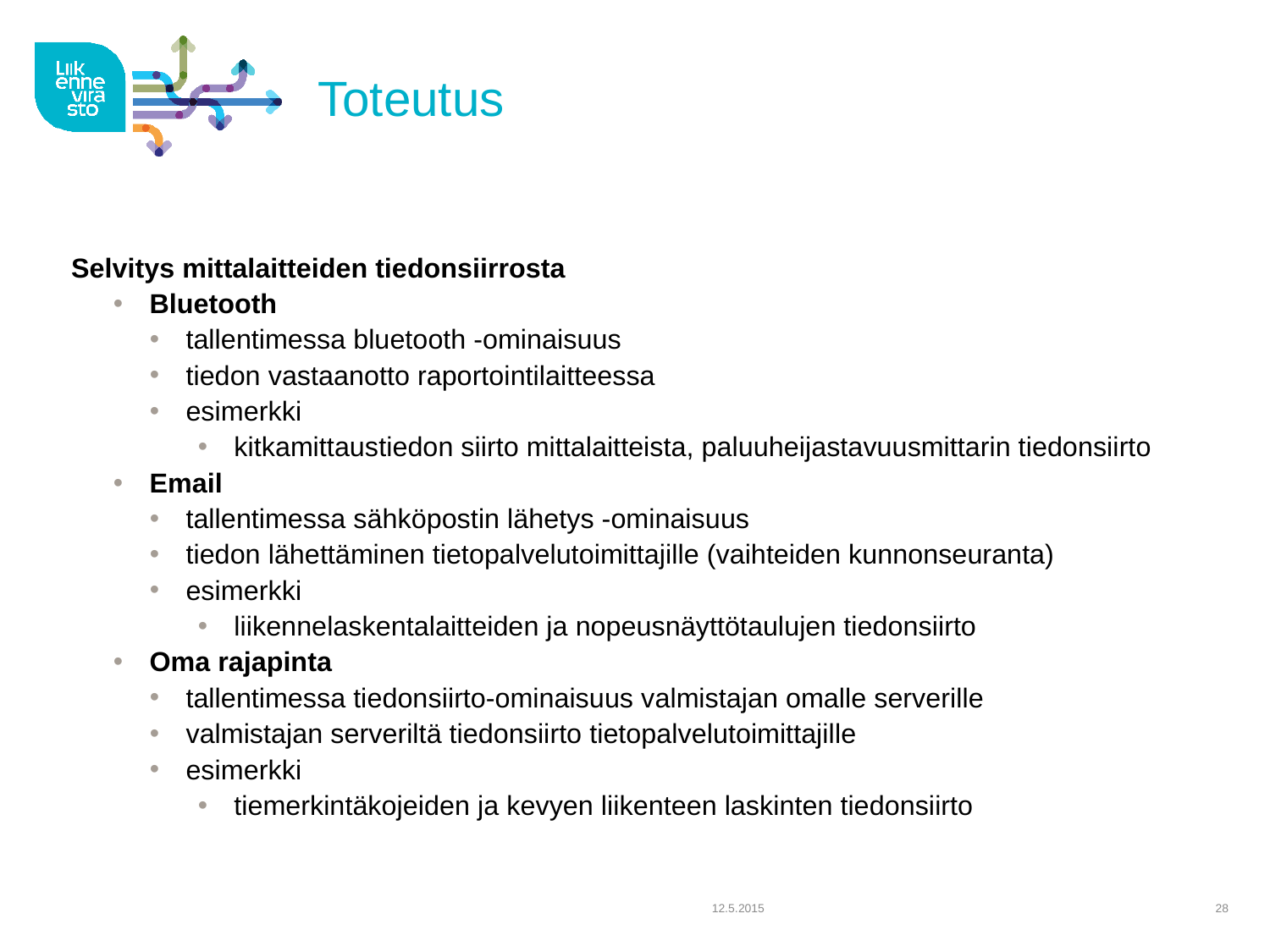

# Toteutus
Selvitys mittalaitteiden tiedonsiirrosta
Bluetooth
tallentimessa bluetooth -ominaisuus
tiedon vastaanotto raportointilaitteessa
esimerkki
kitkamittaustiedon siirto mittalaitteista, paluuheijastavuusmittarin tiedonsiirto
Email
tallentimessa sähköpostin lähetys -ominaisuus
tiedon lähettäminen tietopalvelutoimittajille (vaihteiden kunnonseuranta)
esimerkki
liikennelaskentalaitteiden ja nopeusnäyttötaulujen tiedonsiirto
Oma rajapinta
tallentimessa tiedonsiirto-ominaisuus valmistajan omalle serverille
valmistajan serveriltä tiedonsiirto tietopalvelutoimittajille
esimerkki
tiemerkintäkojeiden ja kevyen liikenteen laskinten tiedonsiirto

12.5.2015

28